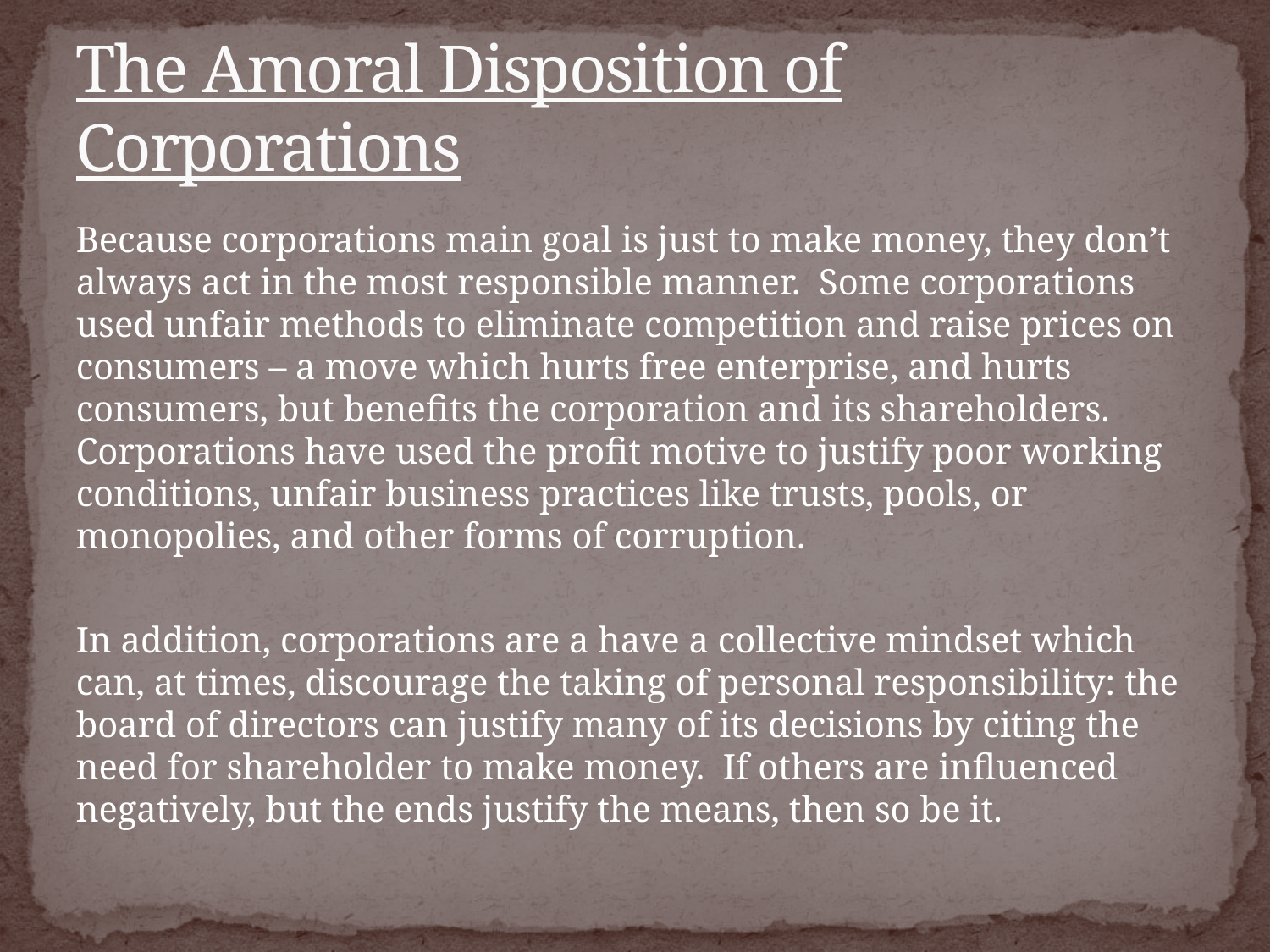

# The Amoral Disposition of Corporations
Because corporations main goal is just to make money, they don’t always act in the most responsible manner.  Some corporations used unfair methods to eliminate competition and raise prices on consumers – a move which hurts free enterprise, and hurts consumers, but benefits the corporation and its shareholders.  Corporations have used the profit motive to justify poor working conditions, unfair business practices like trusts, pools, or monopolies, and other forms of corruption.

In addition, corporations are a have a collective mindset which can, at times, discourage the taking of personal responsibility: the board of directors can justify many of its decisions by citing the need for shareholder to make money.  If others are influenced negatively, but the ends justify the means, then so be it.